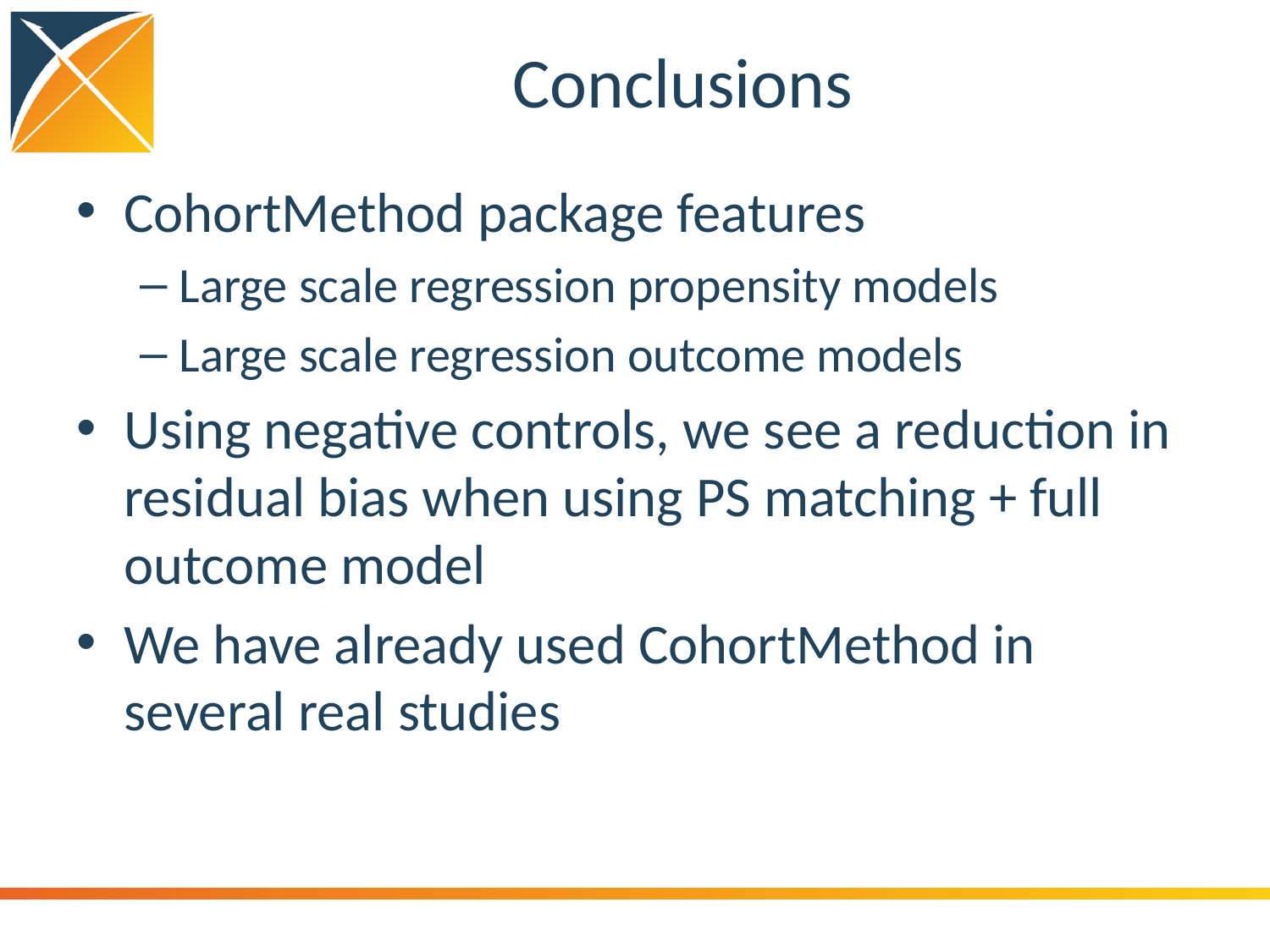

# Conclusions
CohortMethod package features
Large scale regression propensity models
Large scale regression outcome models
Using negative controls, we see a reduction in residual bias when using PS matching + full outcome model
We have already used CohortMethod in several real studies